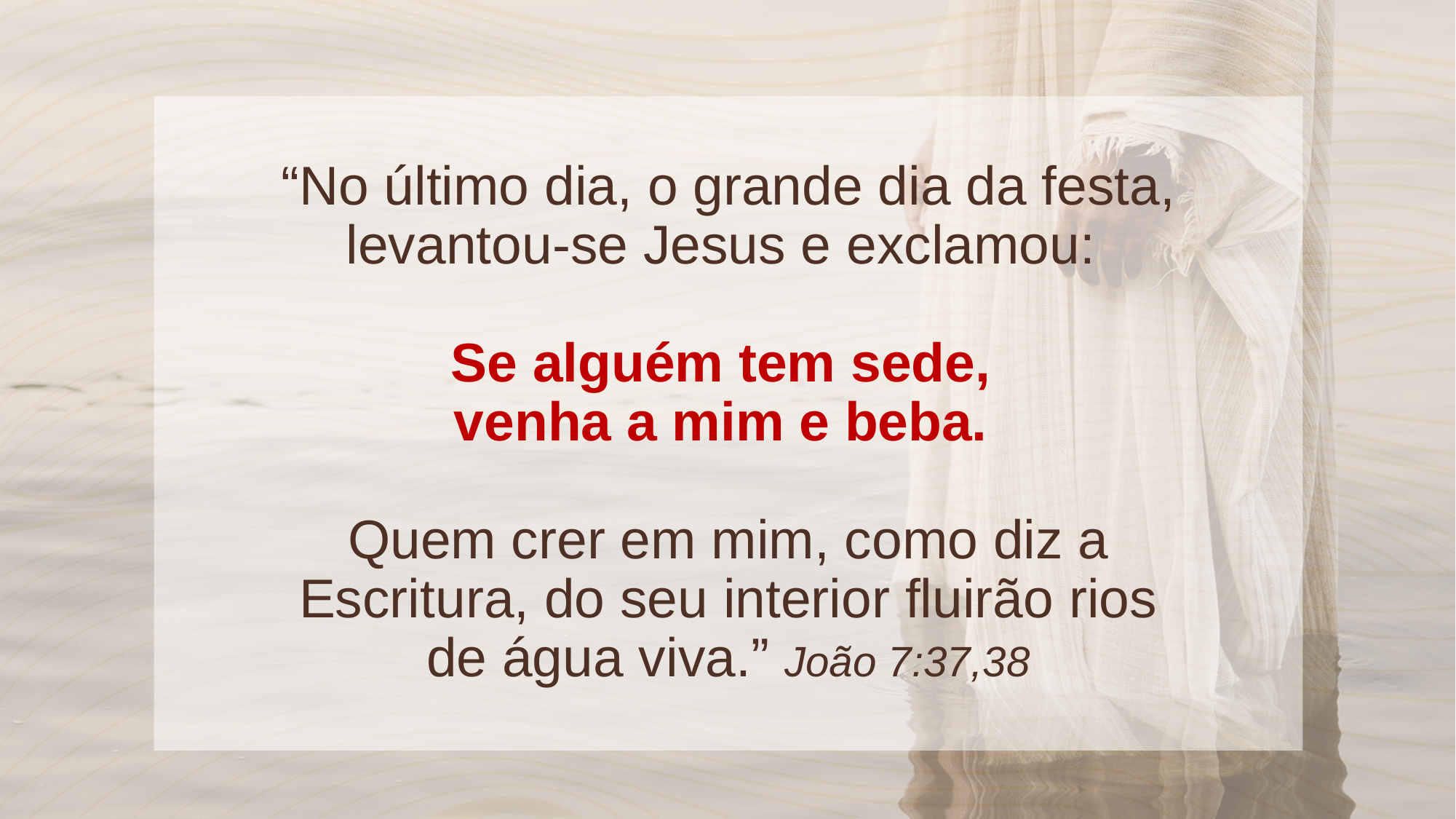

“No último dia, o grande dia da festa, levantou-se Jesus e exclamou:

Se alguém tem sede,
venha a mim e beba.

Quem crer em mim, como diz a Escritura, do seu interior fluirão rios de água viva.” João 7:37,38